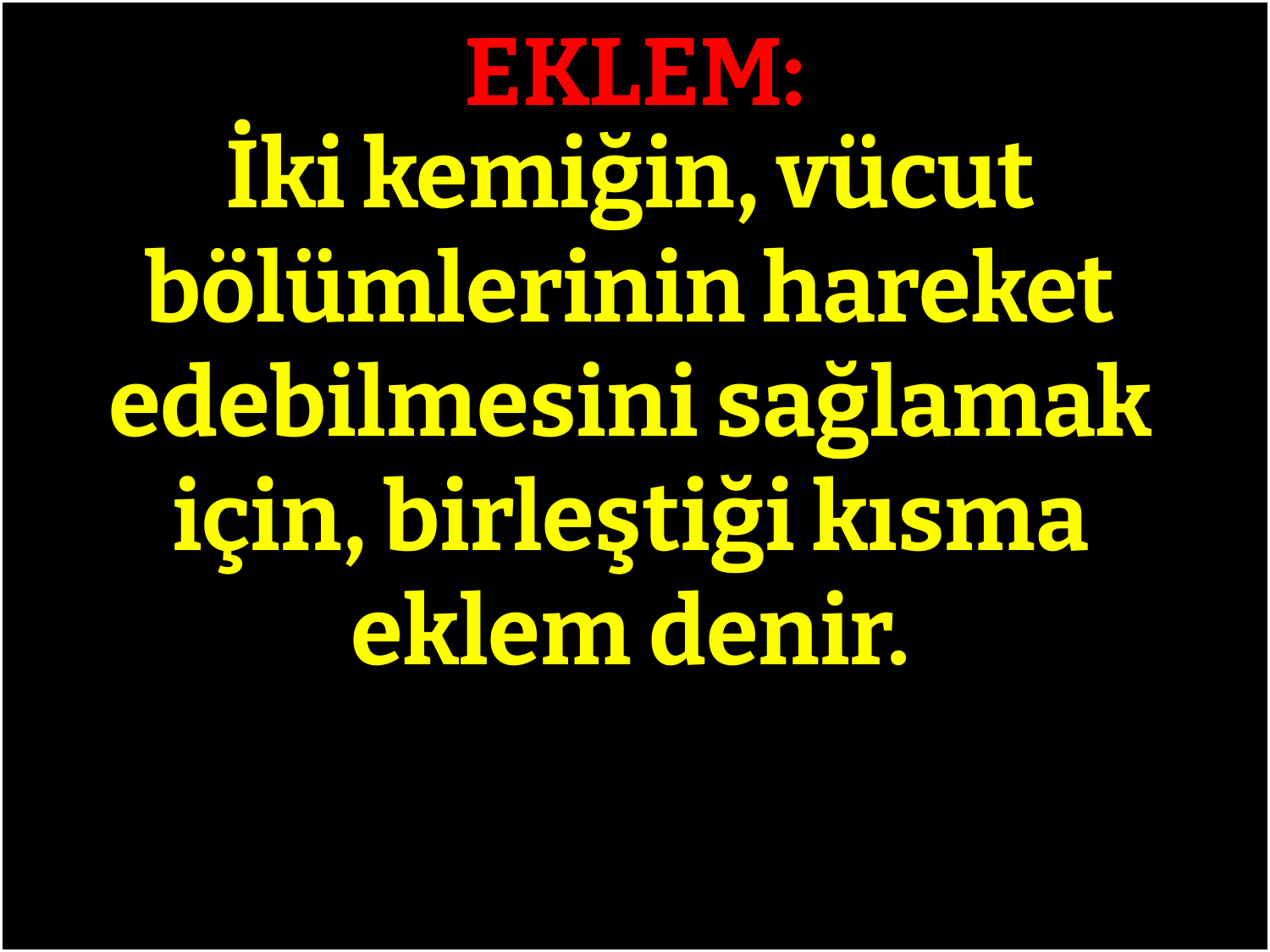

EKLEM:
İki kemiğin, vücut bölümlerinin hareket edebilmesini sağlamak için, birleştiği kısma eklem denir.
#